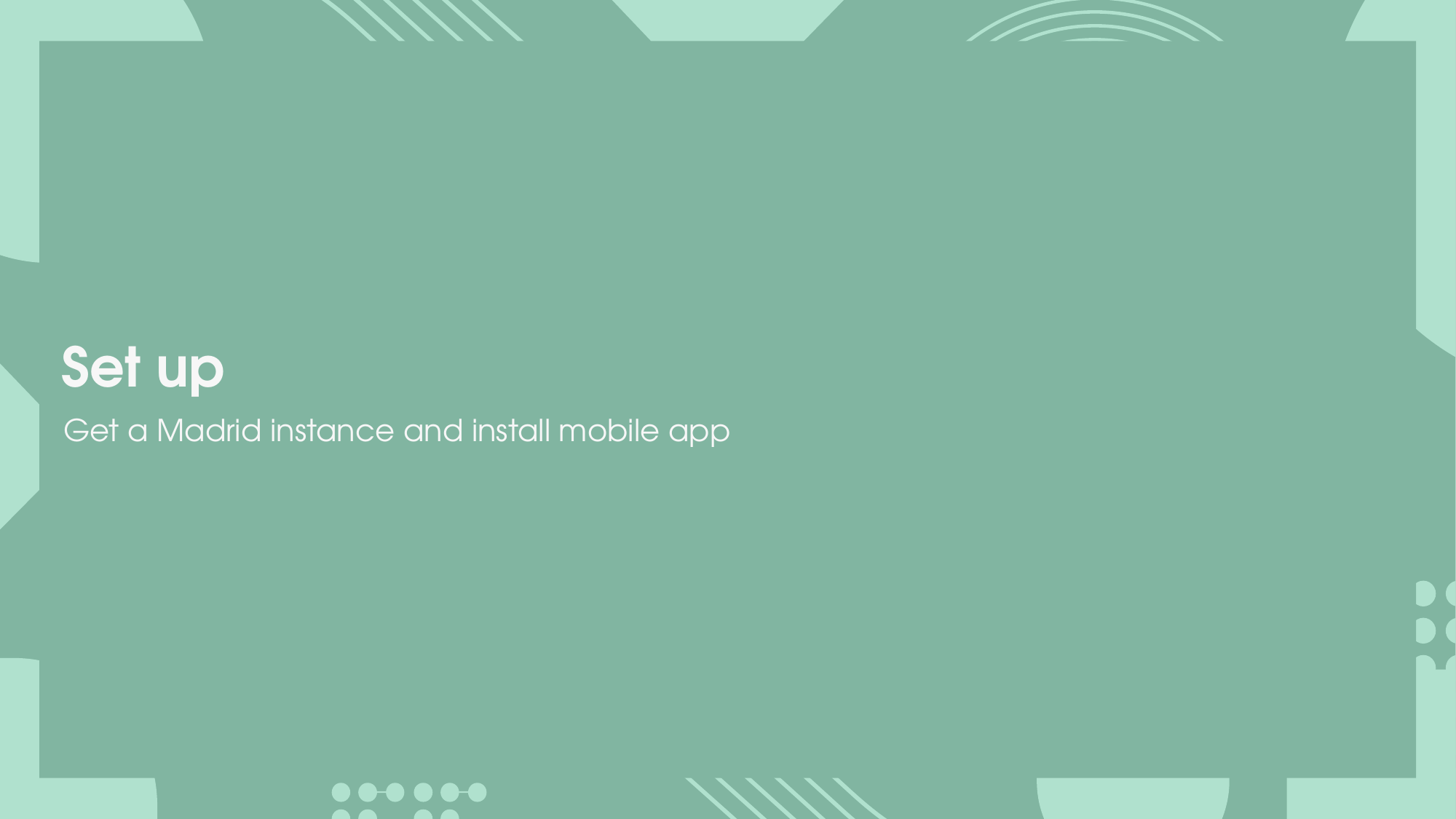

# Set up
Get a Madrid instance and install mobile app